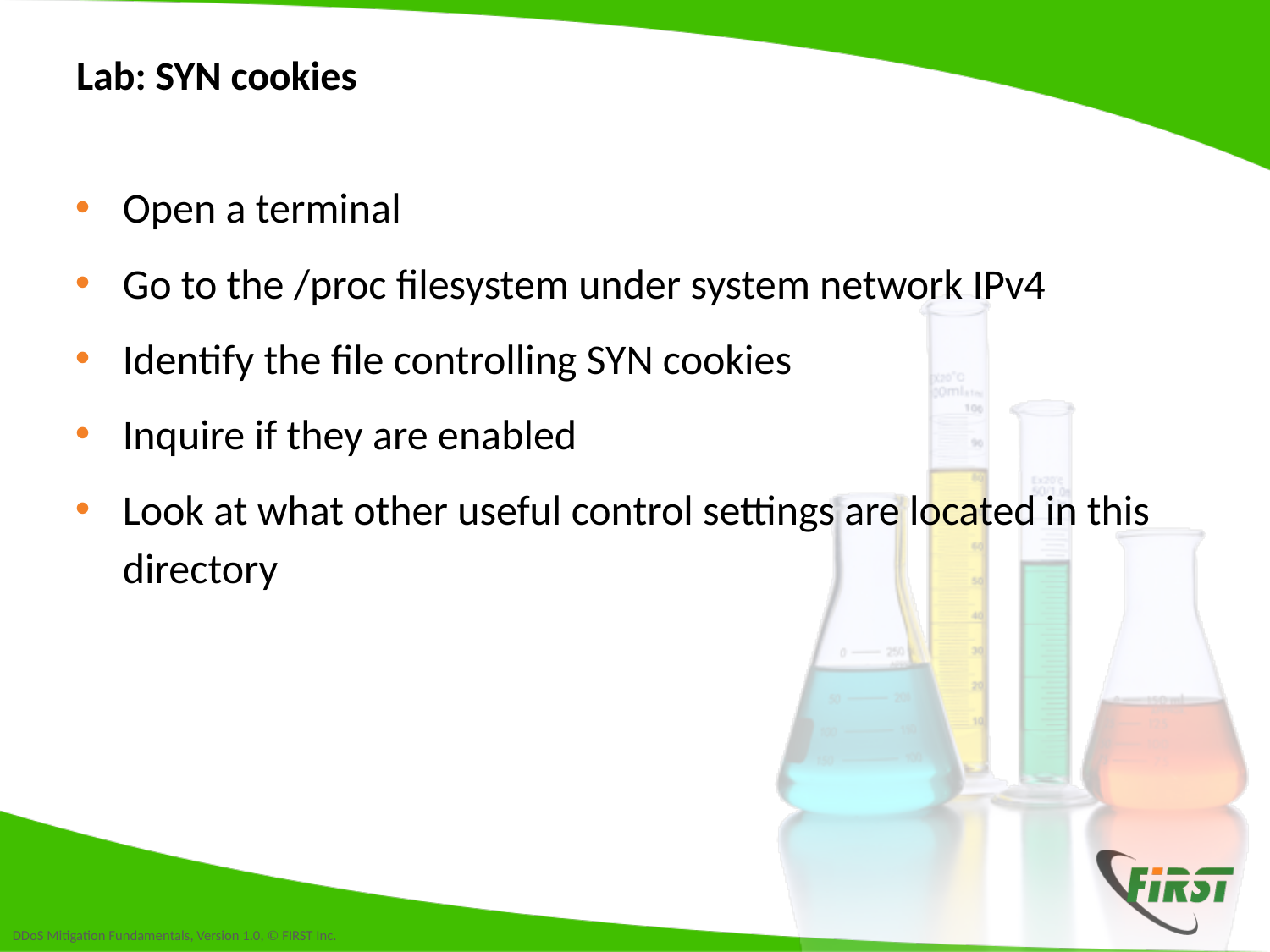

# Lab: SYN cookies
Open a terminal
Go to the /proc filesystem under system network IPv4
Identify the file controlling SYN cookies
Inquire if they are enabled
Look at what other useful control settings are located in this directory